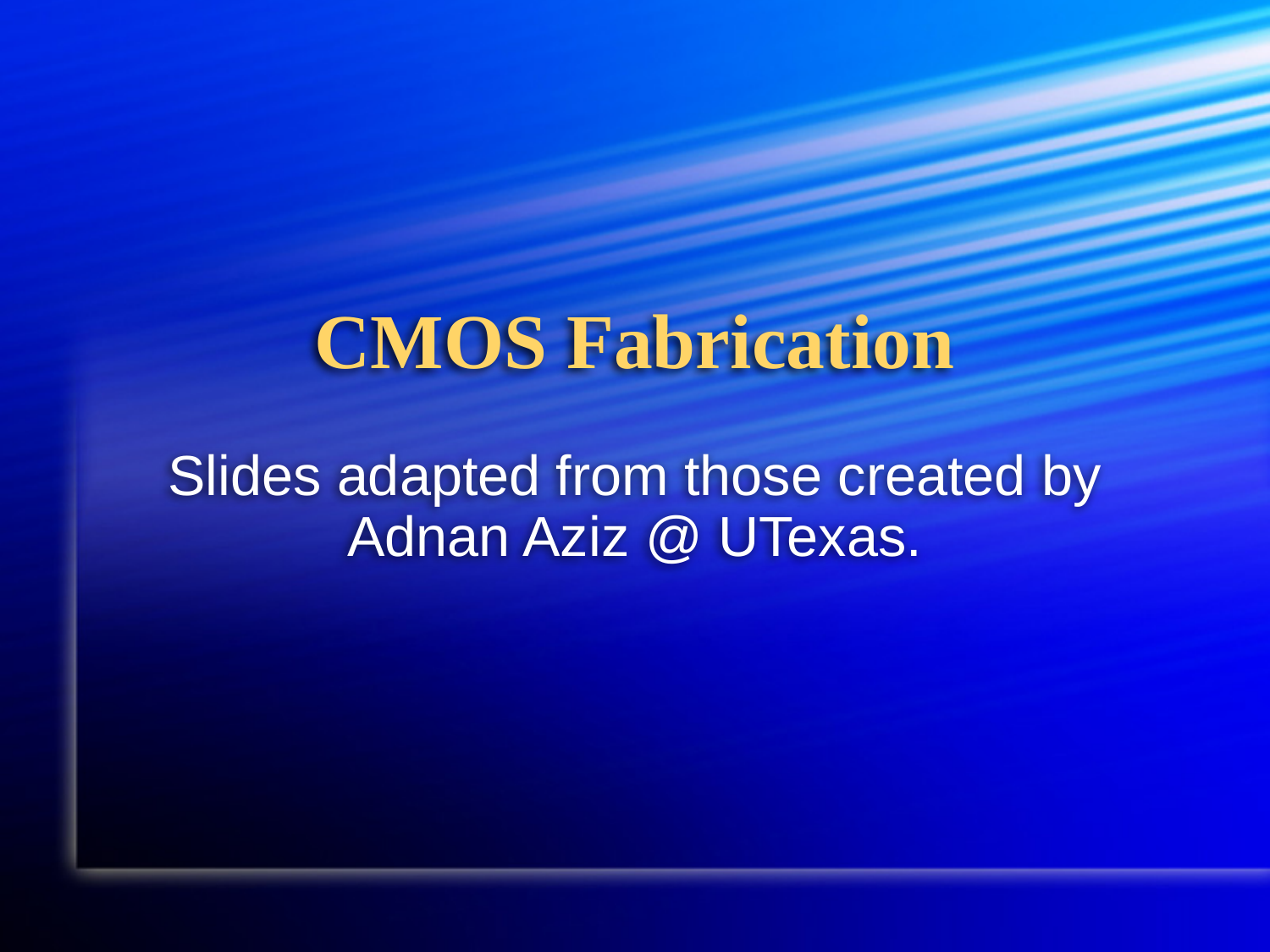

# CMOS Fabrication
Slides adapted from those created by Adnan Aziz @ UTexas.